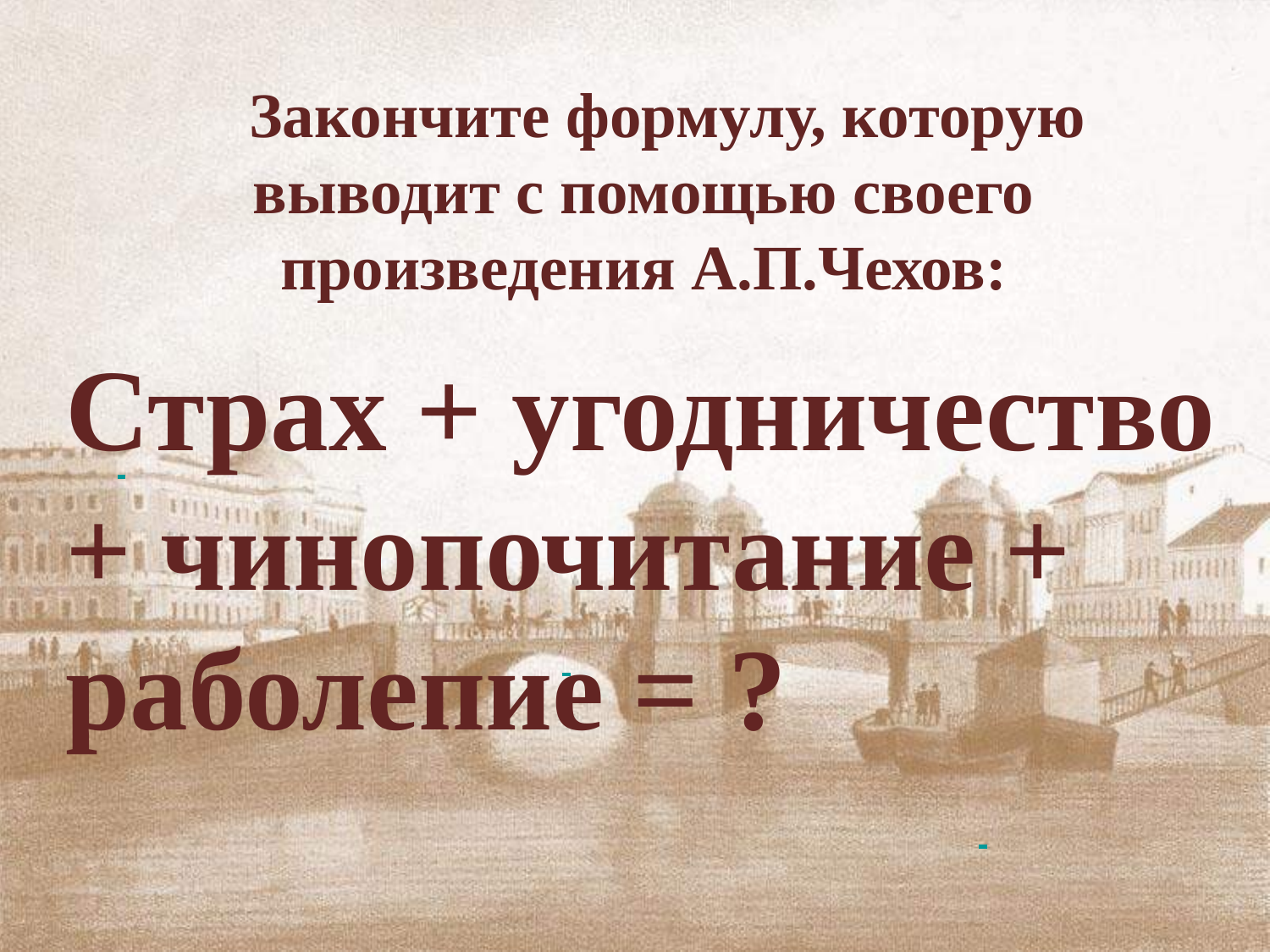

# Закончите формулу, которую выводит с помощью своего произведения А.П.Чехов:
Страх + угодничество + чинопочитание + раболепие = ?